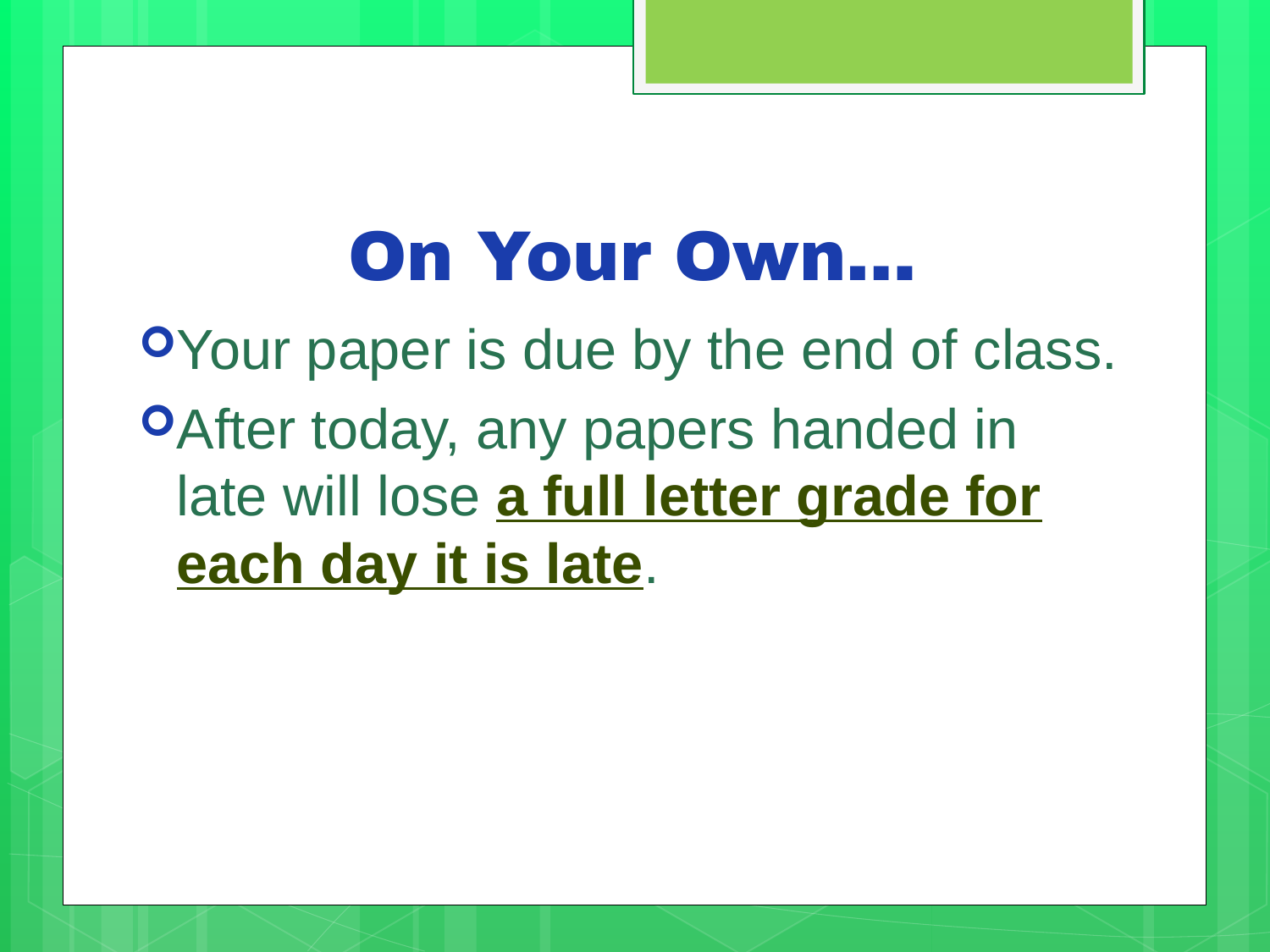

# On Your Own…
Your paper is due by the end of class.
After today, any papers handed in late will lose a full letter grade for each day it is late.